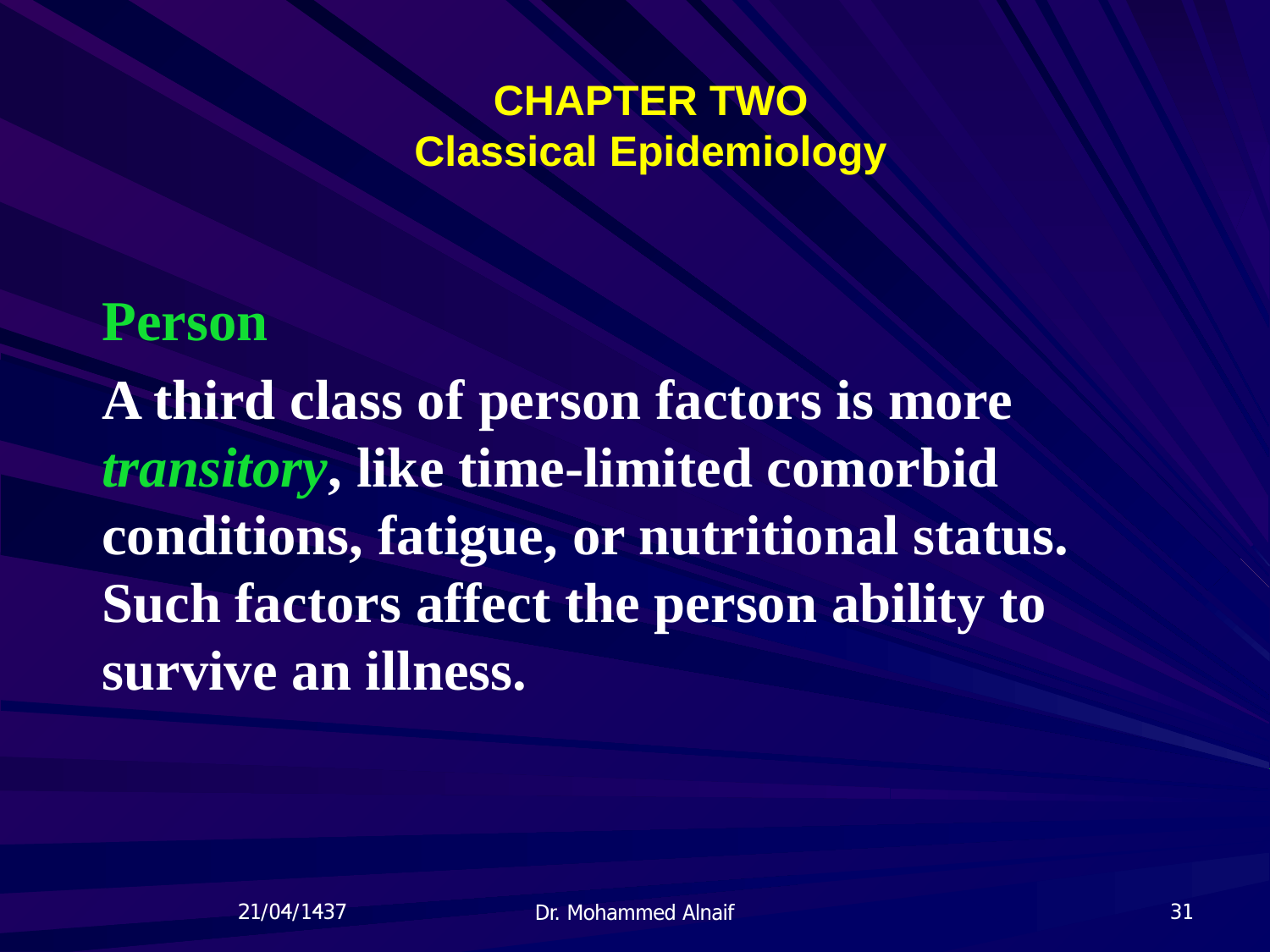

# CHAPTER TWO Classical Epidemiology
Person
A third class of person factors is more transitory, like time-limited comorbid conditions, fatigue, or nutritional status. Such factors affect the person ability to survive an illness.
21/04/1437
31
Dr. Mohammed Alnaif